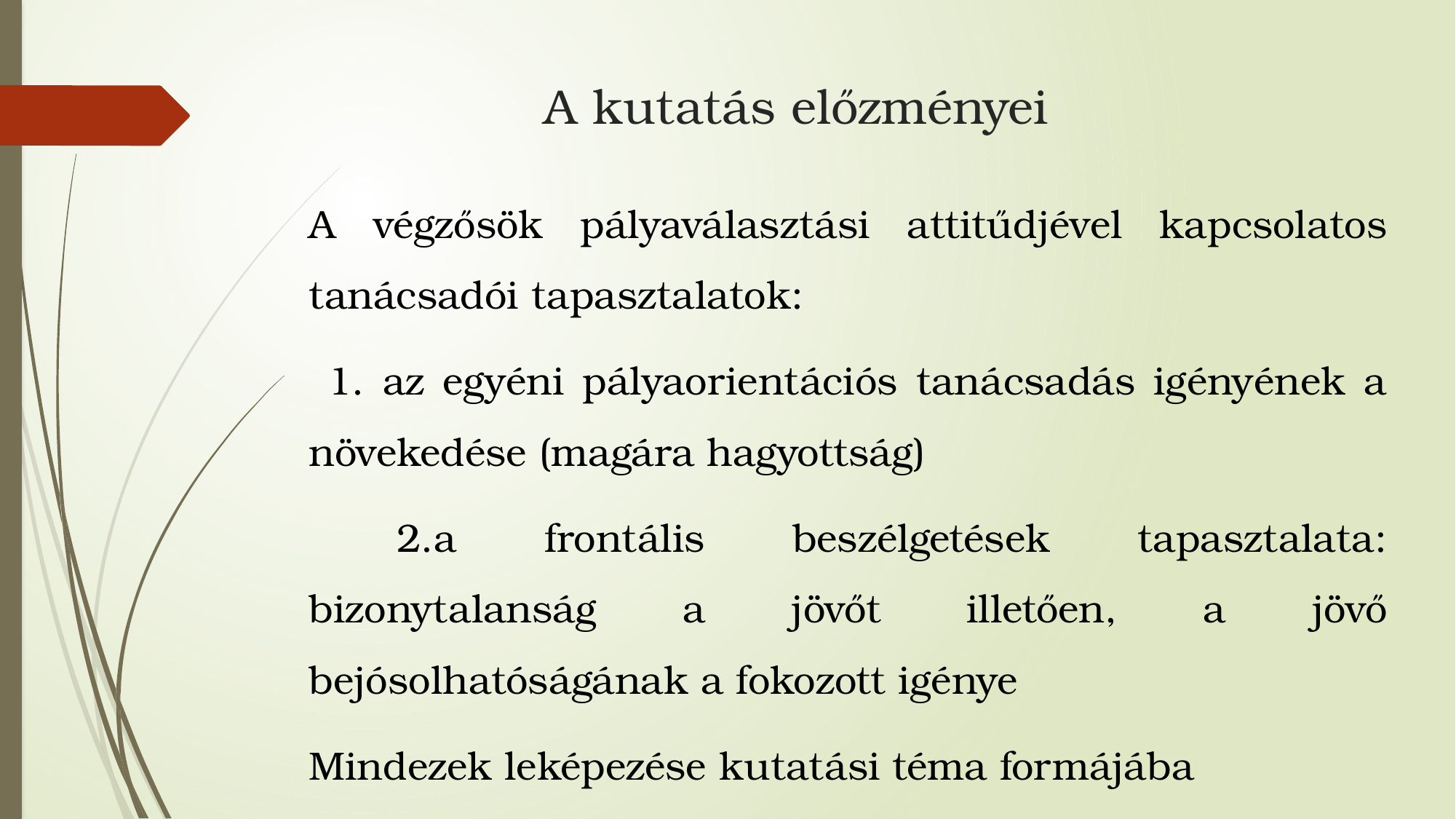

# A kutatás előzményei
A végzősök pályaválasztási attitűdjével kapcsolatos tanácsadói tapasztalatok:
 1. az egyéni pályaorientációs tanácsadás igényének a növekedése (magára hagyottság)
 2.a frontális beszélgetések tapasztalata: bizonytalanság a jövőt illetően, a jövő bejósolhatóságának a fokozott igénye
Mindezek leképezése kutatási téma formájába